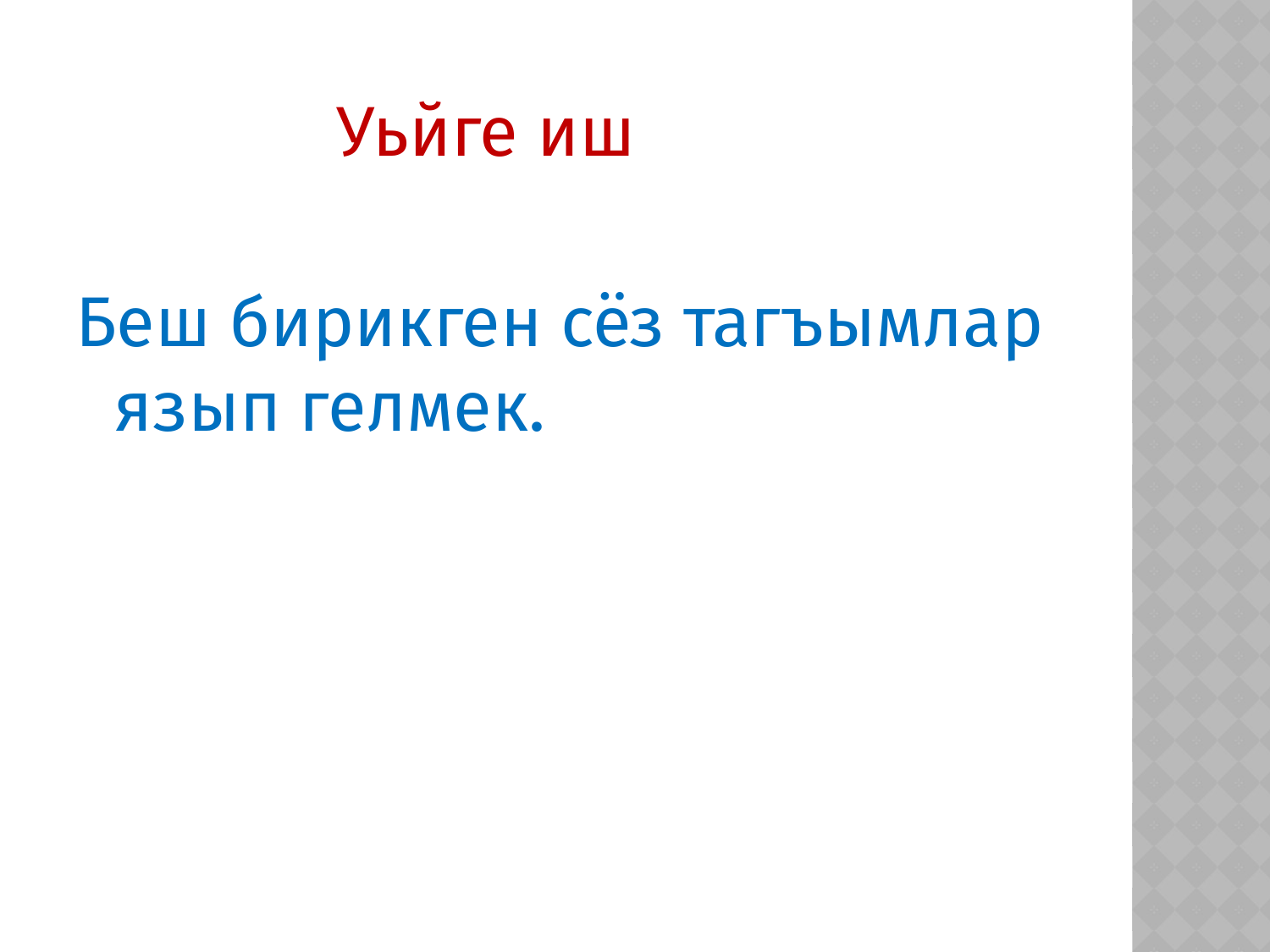

Уьйге иш

Беш бирикген сёз тагъымлар язып гелмек.